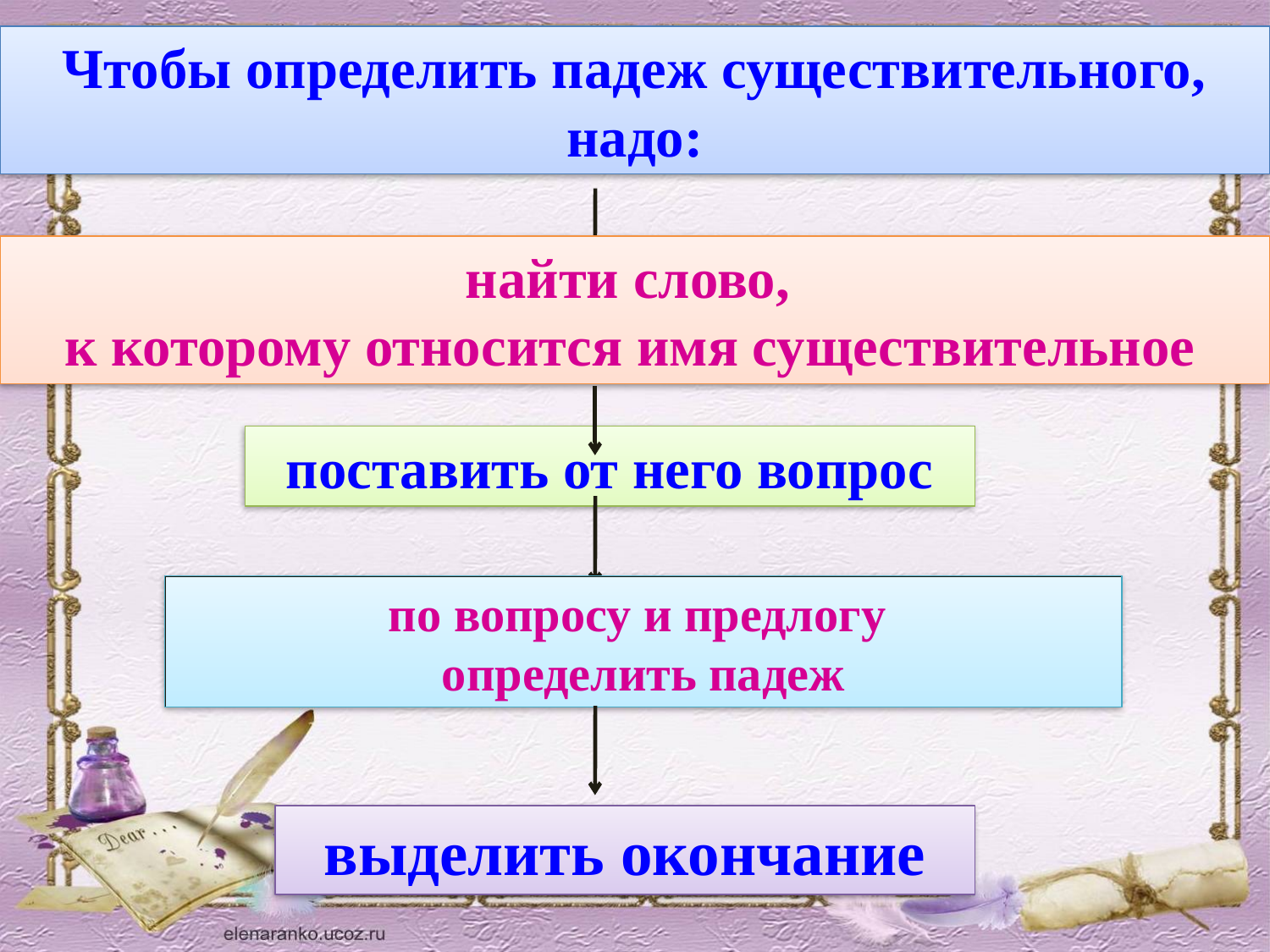

Чтобы определить падеж существительного, надо:
найти слово,
к которому относится имя существительное
поставить от него вопрос
по вопросу и предлогу
определить падеж
выделить окончание